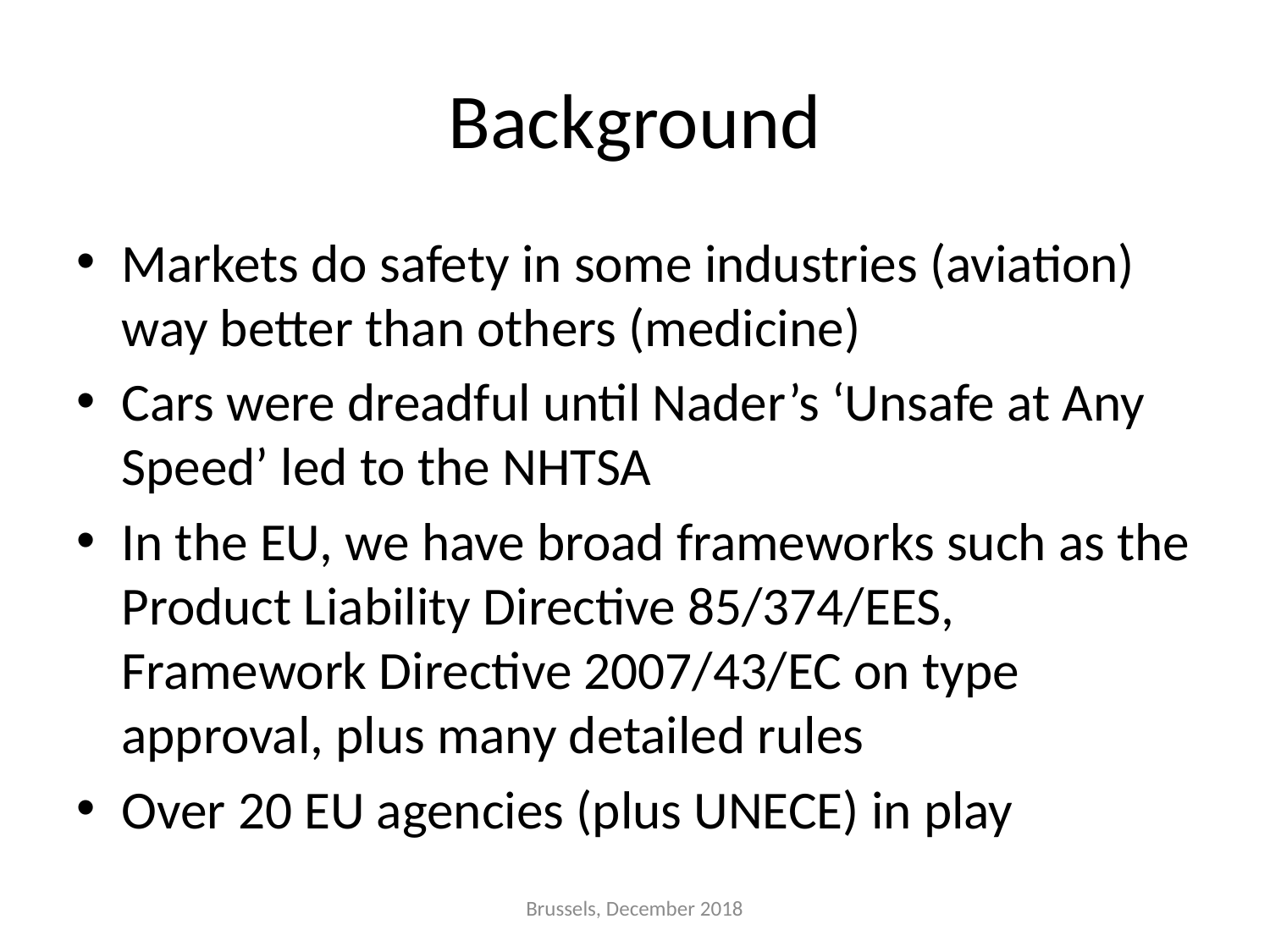

# Background
Markets do safety in some industries (aviation) way better than others (medicine)
Cars were dreadful until Nader’s ‘Unsafe at Any Speed’ led to the NHTSA
In the EU, we have broad frameworks such as the Product Liability Directive 85/374/EES, Framework Directive 2007/43/EC on type approval, plus many detailed rules
Over 20 EU agencies (plus UNECE) in play
Brussels, December 2018